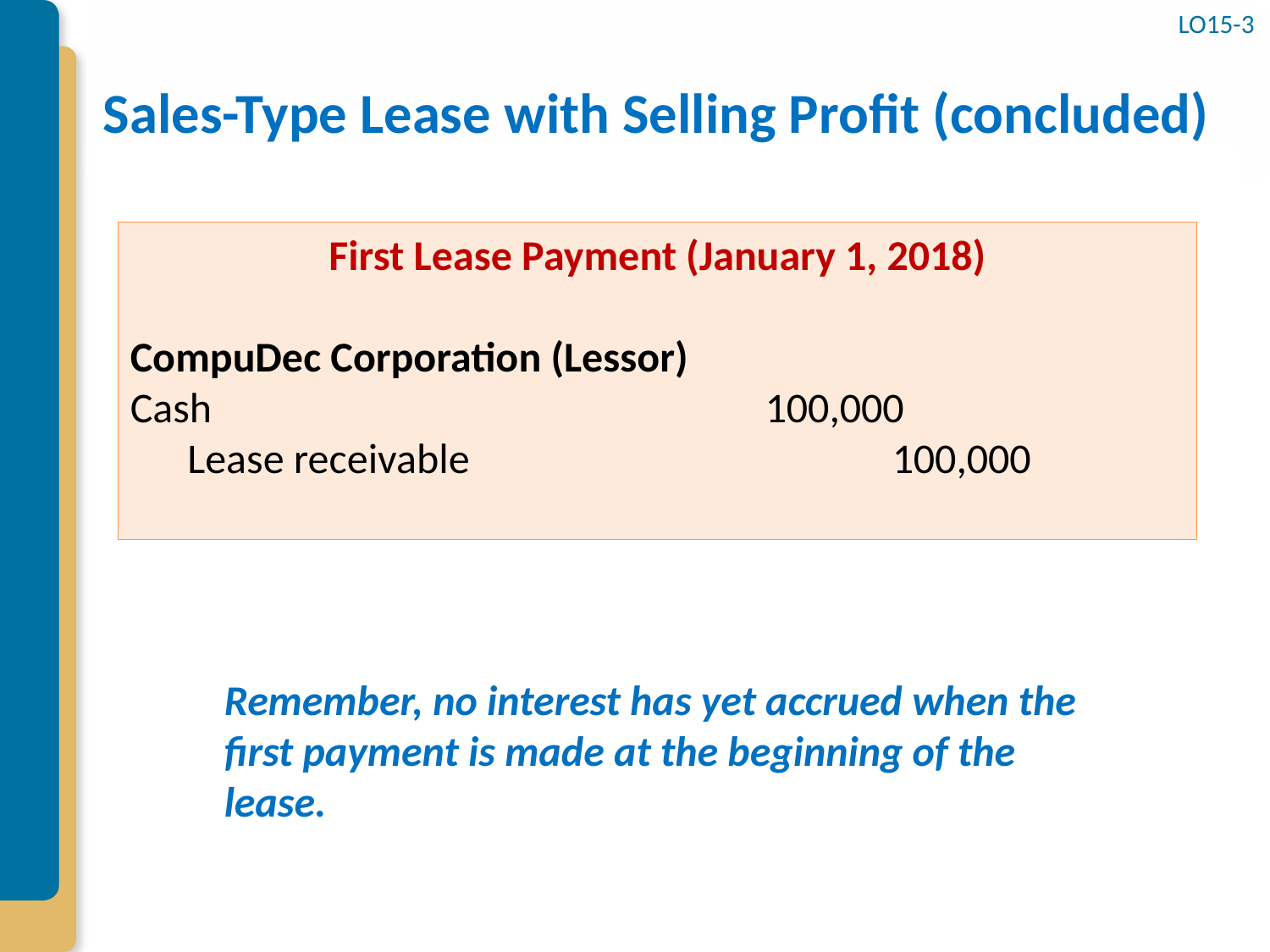

LO15-3
# Sales-Type Lease with Selling Profit (concluded)
First Lease Payment (January 1, 2018)

CompuDec Corporation (Lessor)
Cash					100,000
      Lease receivable				100,000

Remember, no interest has yet accrued when the first payment is made at the beginning of the lease.